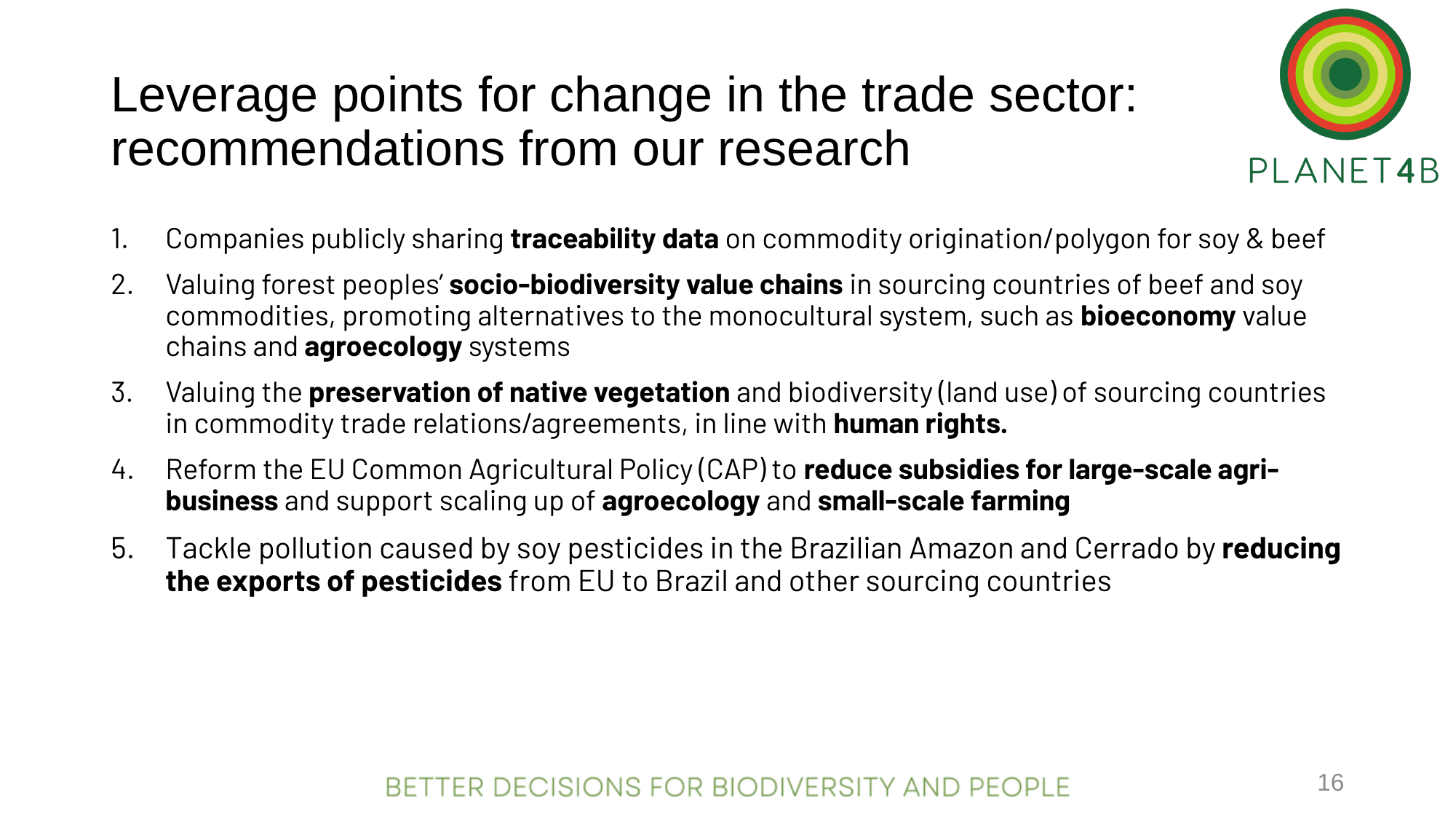

# Leverage points for change in the trade sector: recommendations from our research
Companies publicly sharing traceability data on commodity origination/polygon for soy & beef
Valuing forest peoples’ socio-biodiversity value chains in sourcing countries of beef and soy commodities, promoting alternatives to the monocultural system, such as bioeconomy value chains and agroecology systems
Valuing the preservation of native vegetation and biodiversity (land use) of sourcing countries in commodity trade relations/agreements, in line with human rights.
Reform the EU Common Agricultural Policy (CAP) to reduce subsidies for large-scale agri-business and support scaling up of agroecology and small-scale farming
Tackle pollution caused by soy pesticides in the Brazilian Amazon and Cerrado by reducing the exports of pesticides from EU to Brazil and other sourcing countries

16